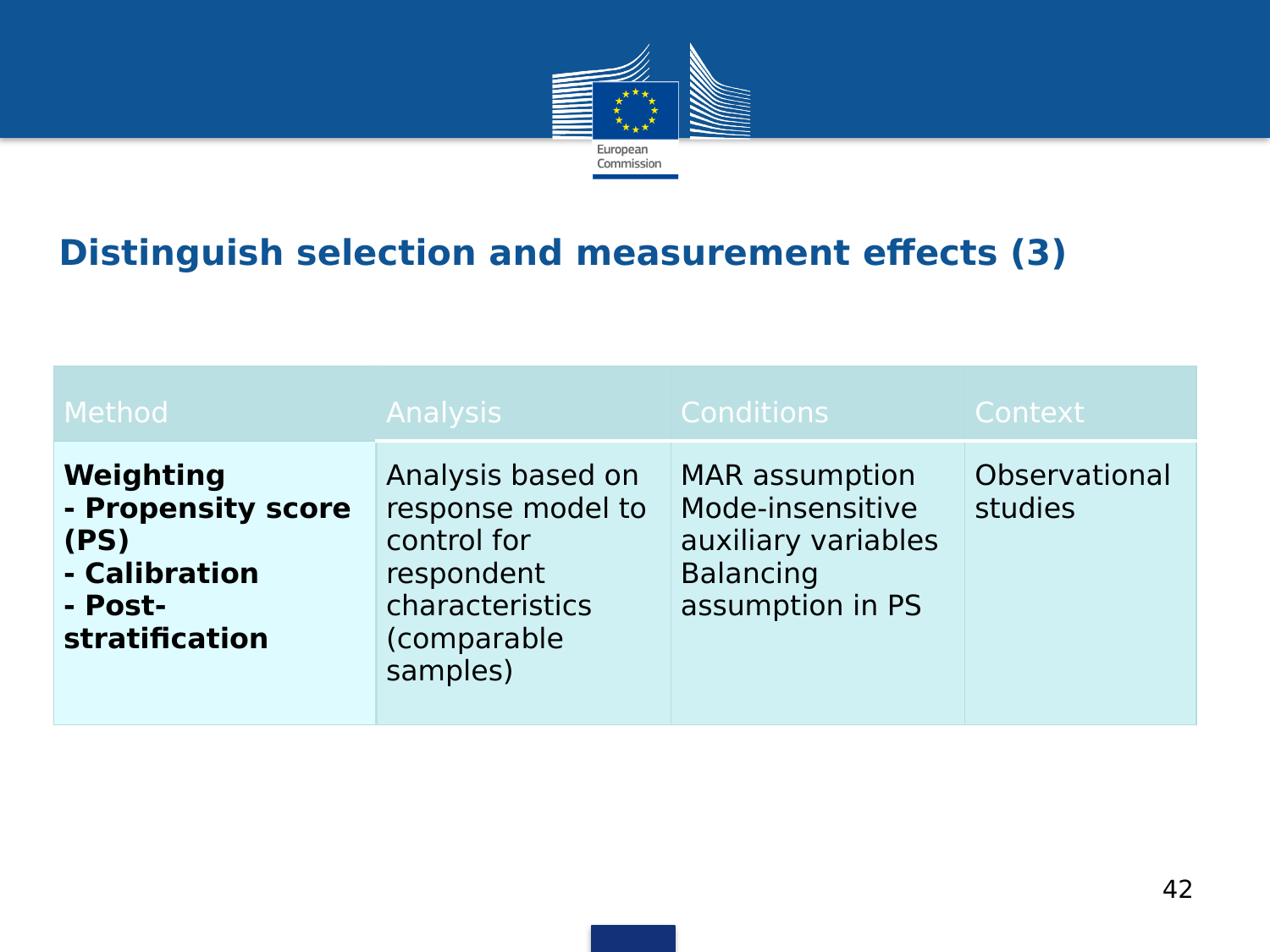

Distinguish selection and measurement effects (3)
| Method | Analysis | Conditions | Context |
| --- | --- | --- | --- |
| Weighting - Propensity score (PS) - Calibration - Post-stratification | Analysis based on response model to control for respondent characteristics (comparable samples) | MAR assumption Mode-insensitive auxiliary variables Balancing assumption in PS | Observational studies |
42